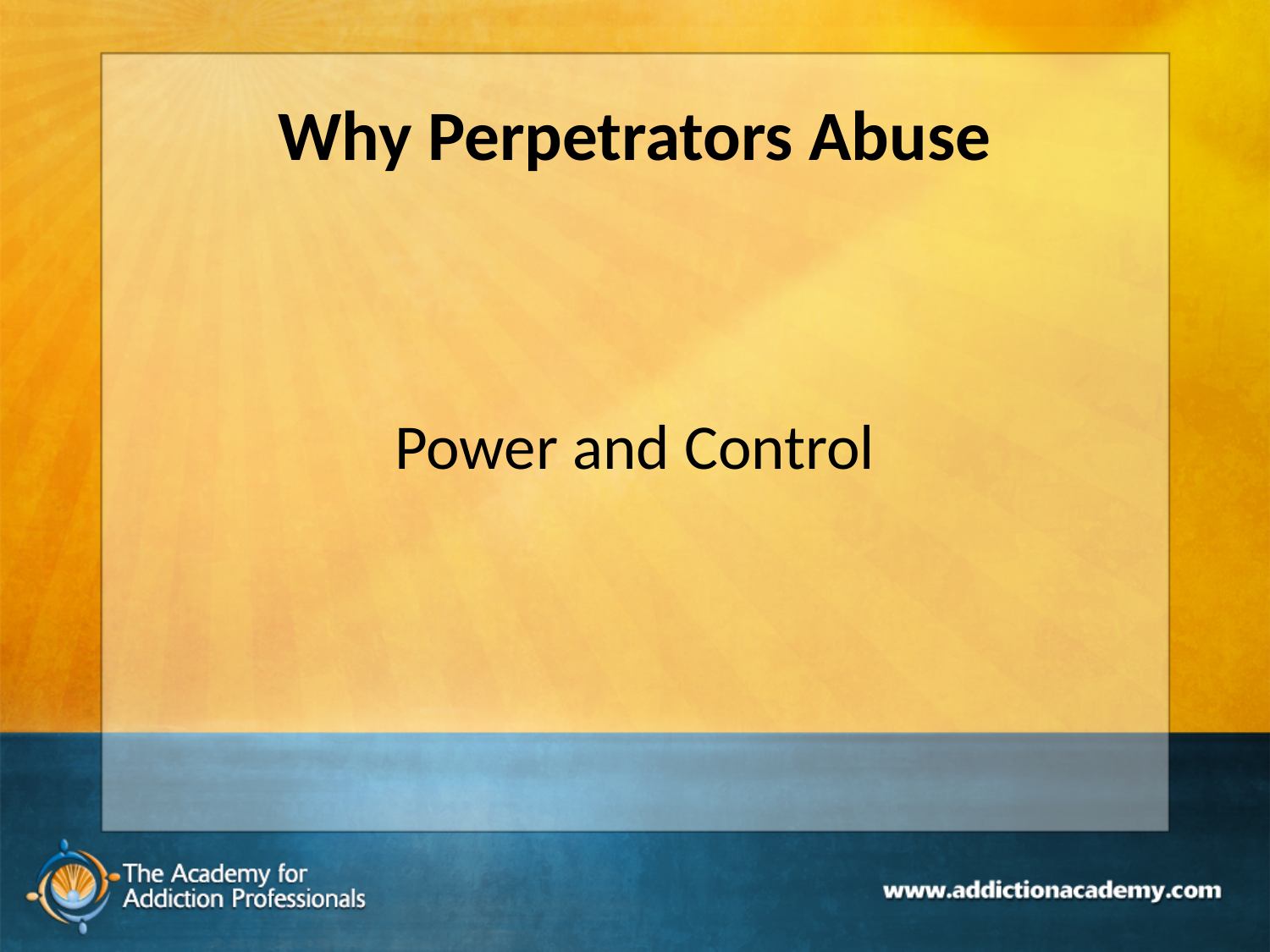

# Why Perpetrators Abuse

Power and Control